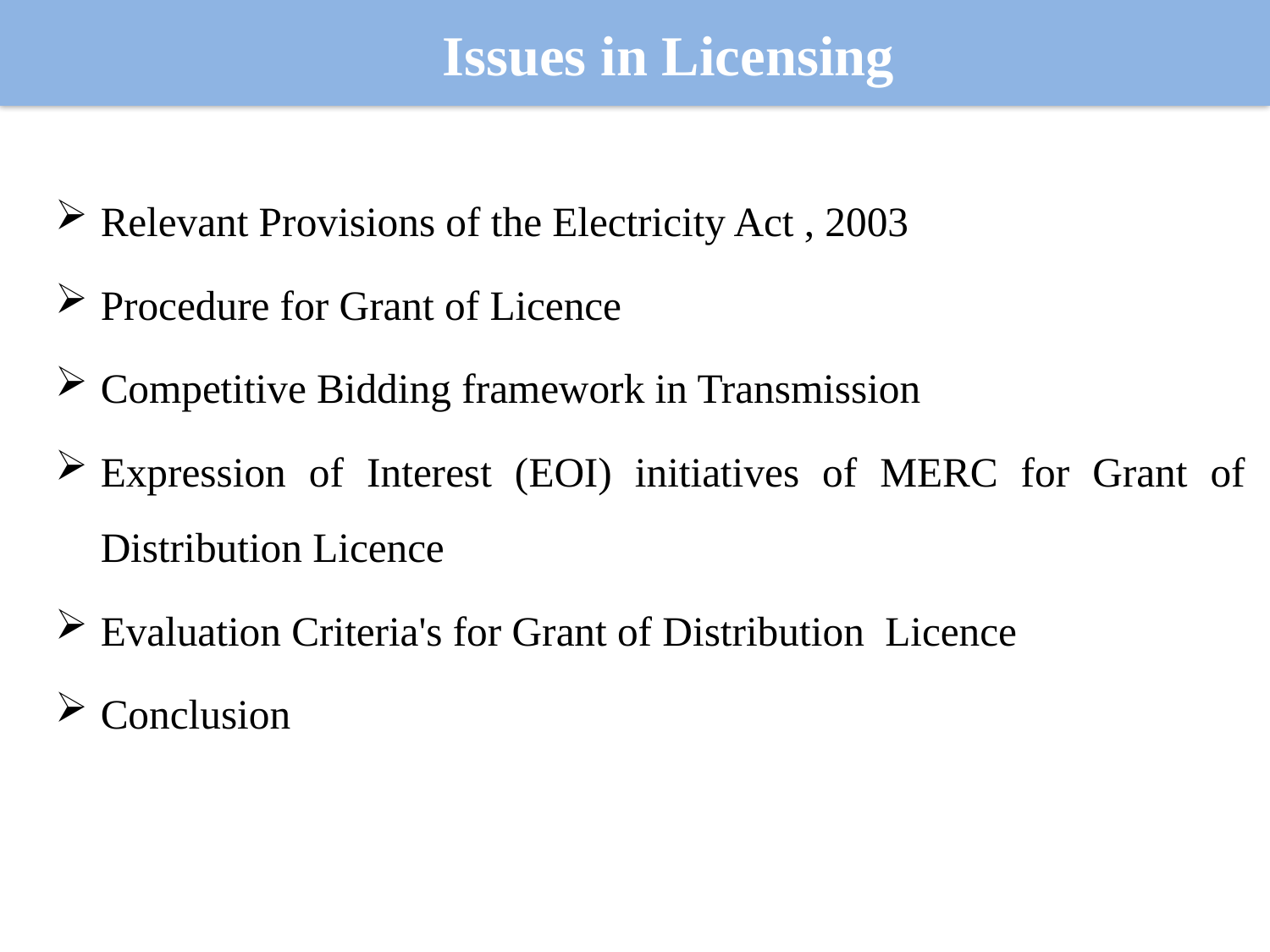

Issues in Licensing

Relevant Provisions of the Electricity Act , 2003
Procedure for Grant of Licence
Competitive Bidding framework in Transmission
Expression of Interest (EOI) initiatives of MERC for Grant of Distribution Licence
Evaluation Criteria's for Grant of Distribution  Licence
Conclusion